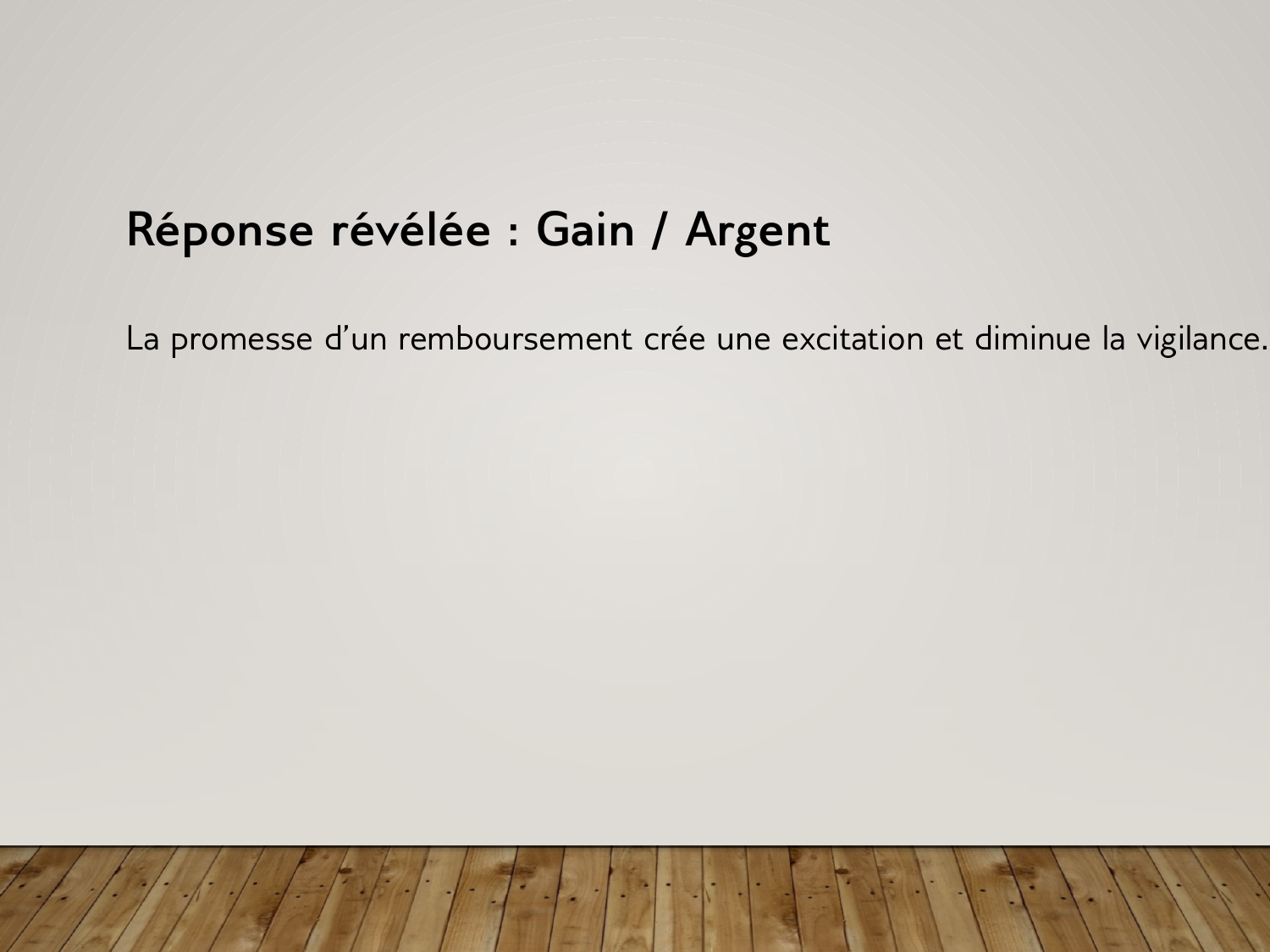

Réponse révélée : Gain / Argent

La promesse d’un remboursement crée une excitation et diminue la vigilance.